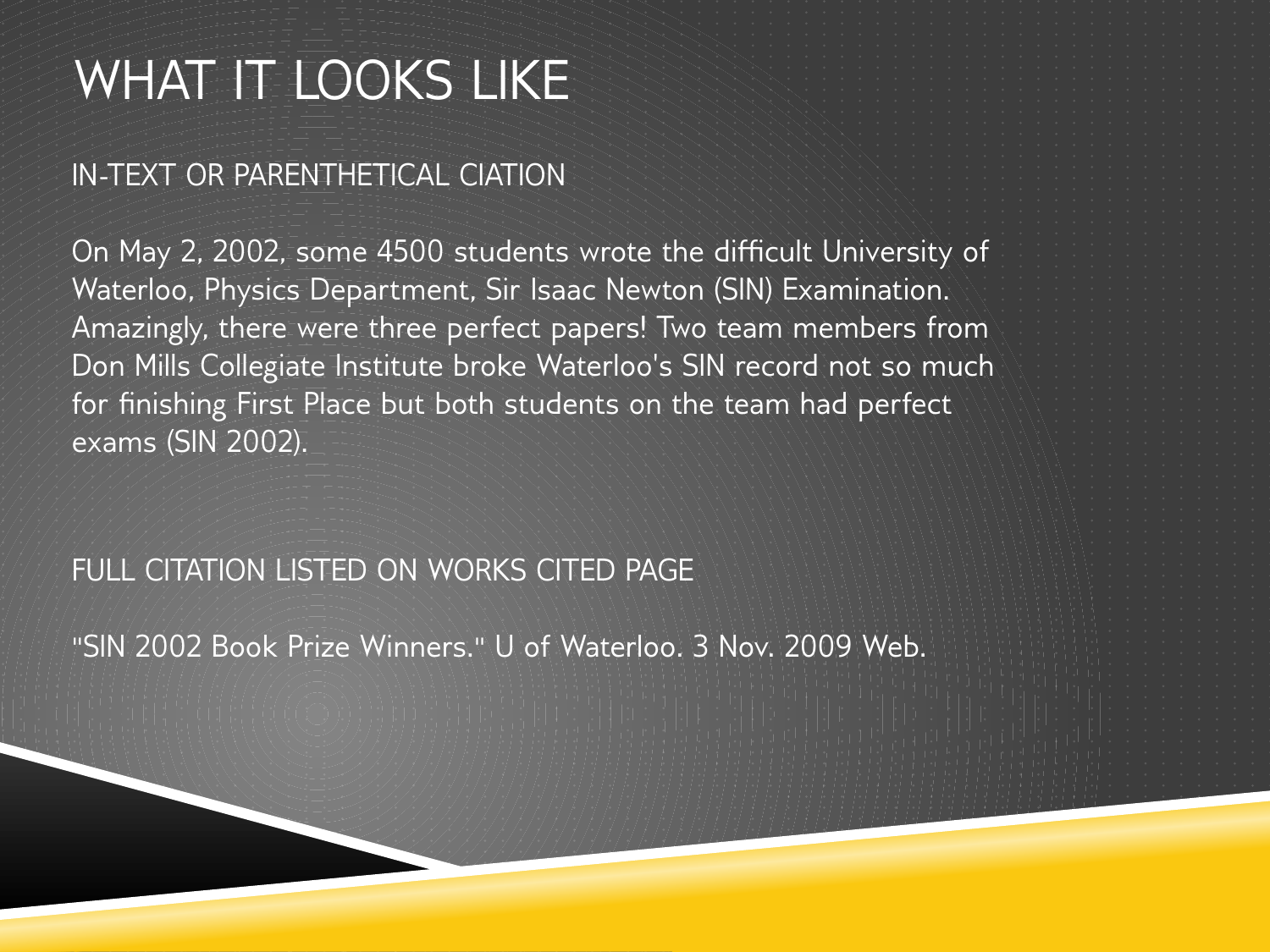

What it looks like
IN-TEXT OR PARENTHETICAL CIATION

On May 2, 2002, some 4500 students wrote the difficult University of
Waterloo, Physics Department, Sir Isaac Newton (SIN) Examination.
Amazingly, there were three perfect papers! Two team members from
Don Mills Collegiate Institute broke Waterloo's SIN record not so much
for finishing First Place but both students on the team had perfect
exams (SIN 2002).
FULL CITATION LISTED ON WORKS CITED PAGE

"SIN 2002 Book Prize Winners." U of Waterloo. 3 Nov. 2009 Web.